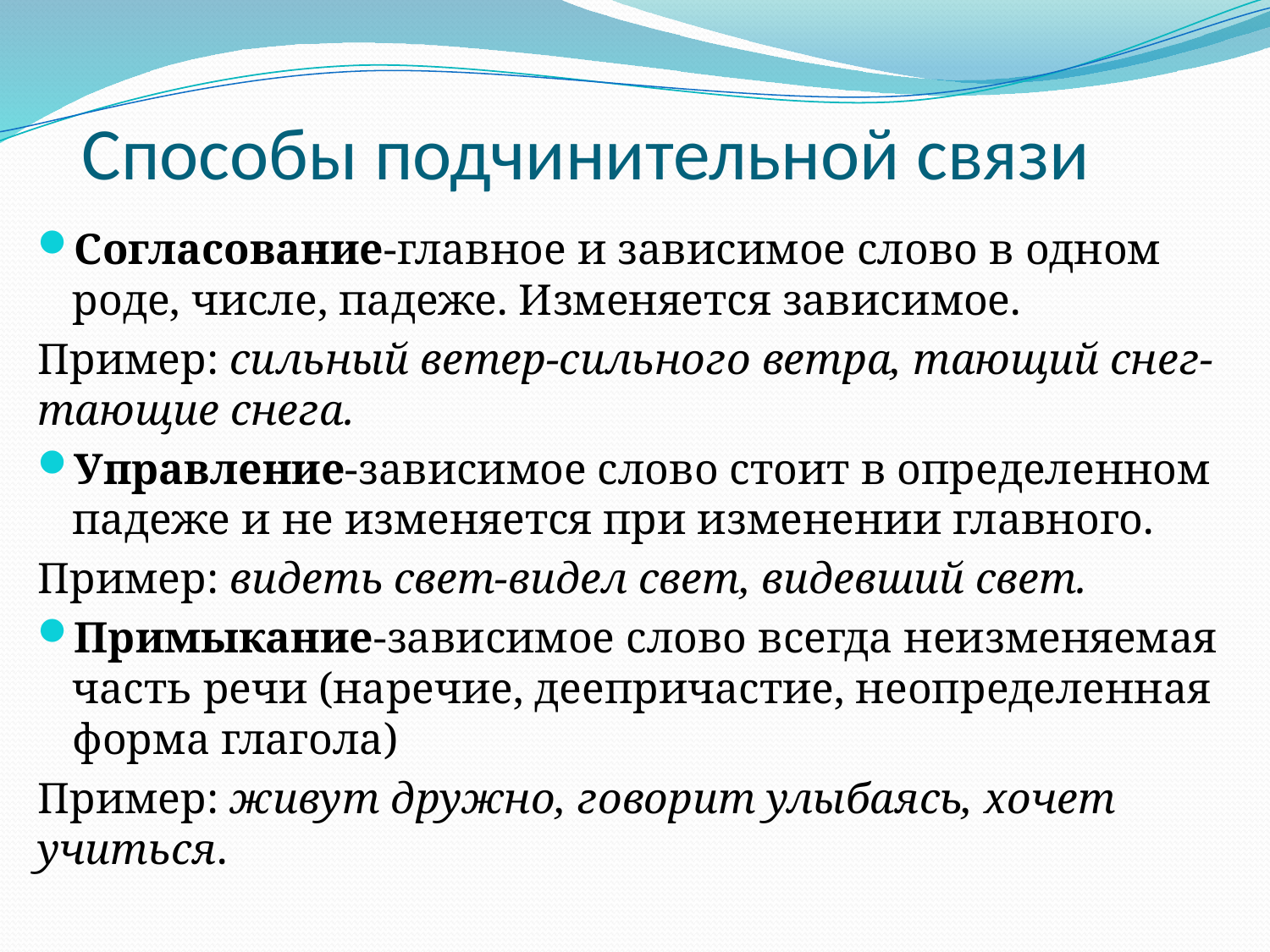

# Способы подчинительной связи
Согласование-главное и зависимое слово в одном роде, числе, падеже. Изменяется зависимое.
Пример: сильный ветер-сильного ветра, тающий снег-тающие снега.
Управление-зависимое слово стоит в определенном падеже и не изменяется при изменении главного.
Пример: видеть свет-видел свет, видевший свет.
Примыкание-зависимое слово всегда неизменяемая часть речи (наречие, деепричастие, неопределенная форма глагола)
Пример: живут дружно, говорит улыбаясь, хочет учиться.